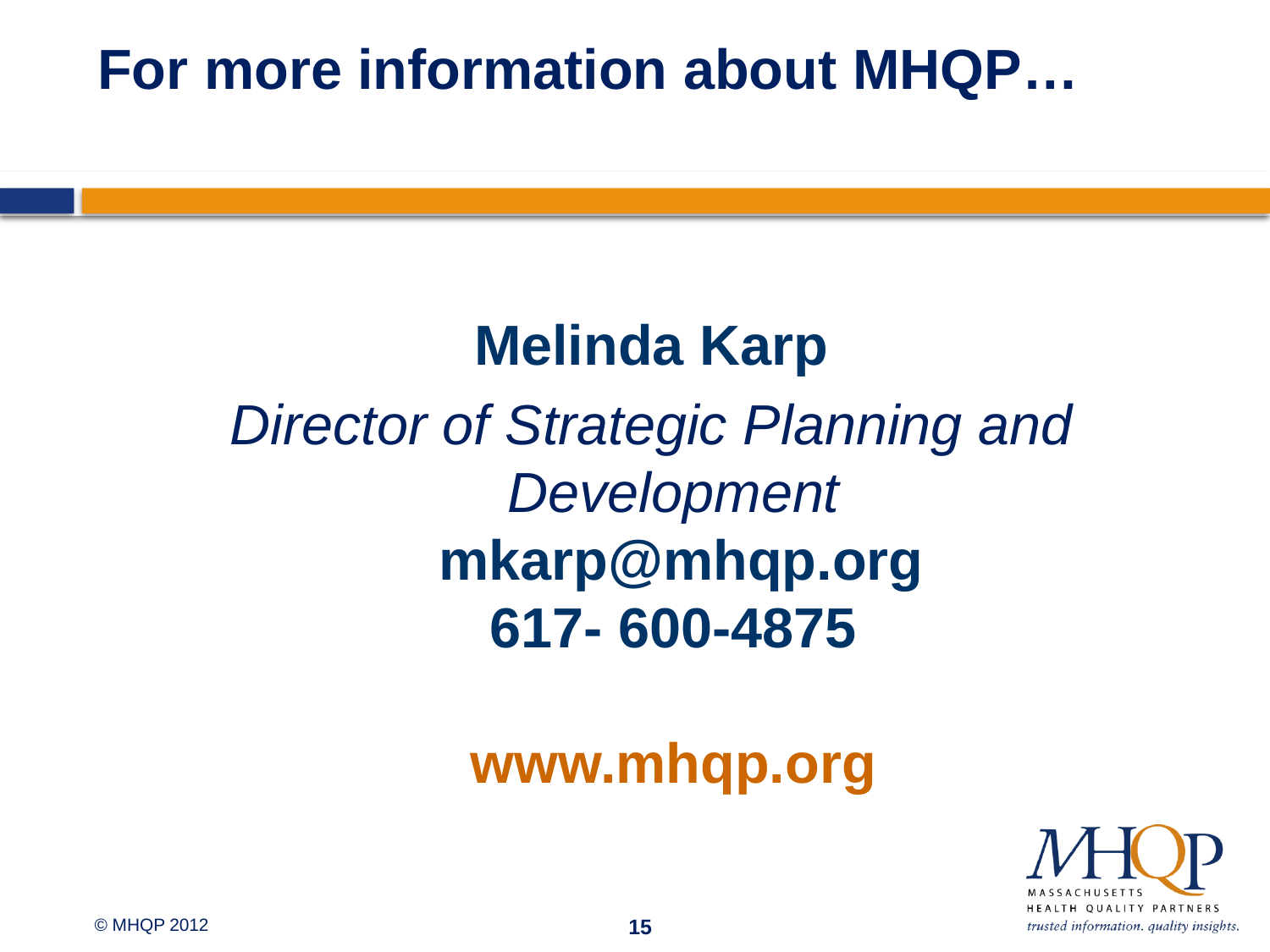

# For more information about MHQP…

Melinda Karp
Director of Strategic Planning and Development
 mkarp@mhqp.org
617- 600-4875
www.mhqp.org

15